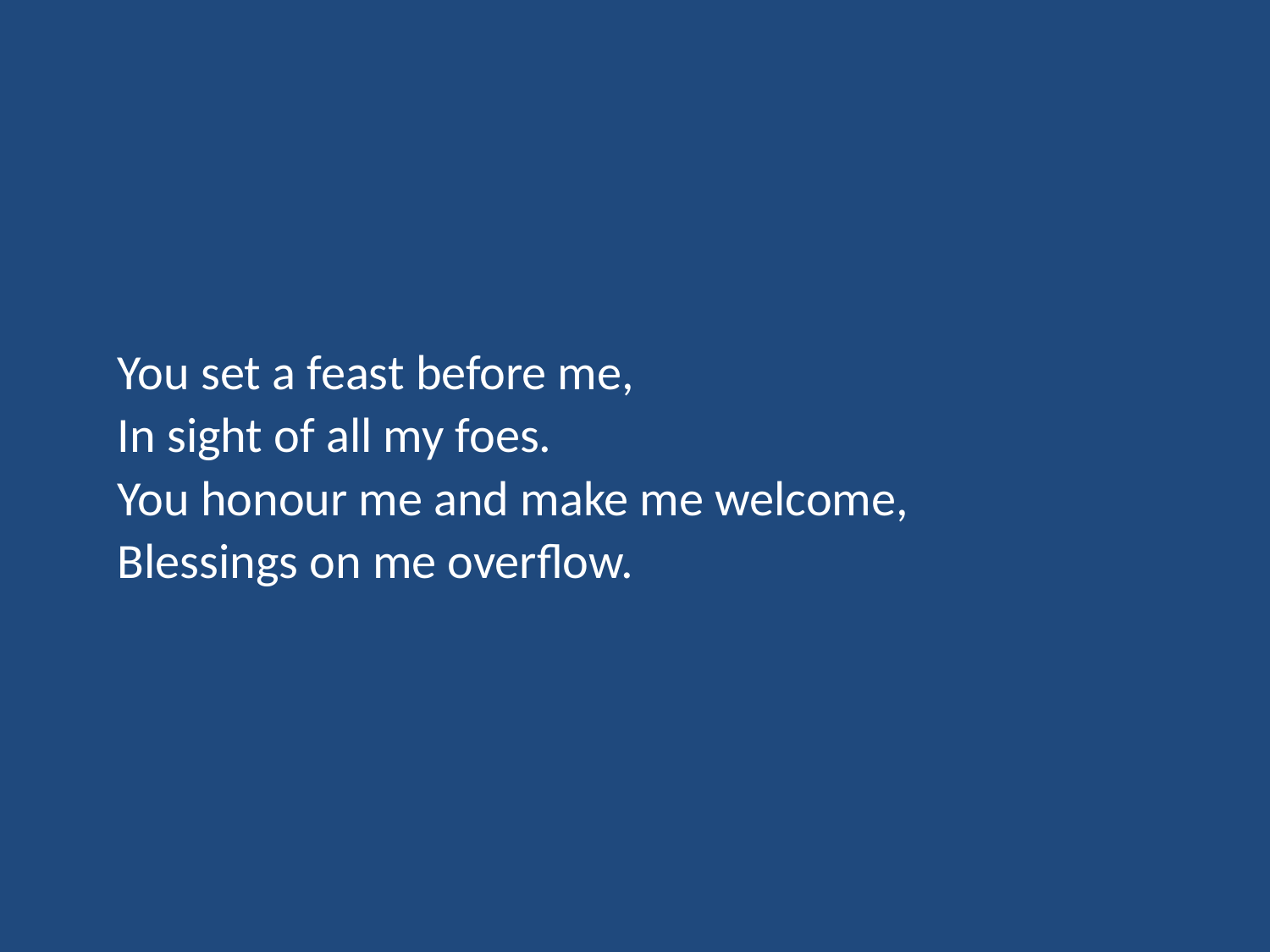

You set a feast before me,
In sight of all my foes.
You honour me and make me welcome,
Blessings on me overflow.